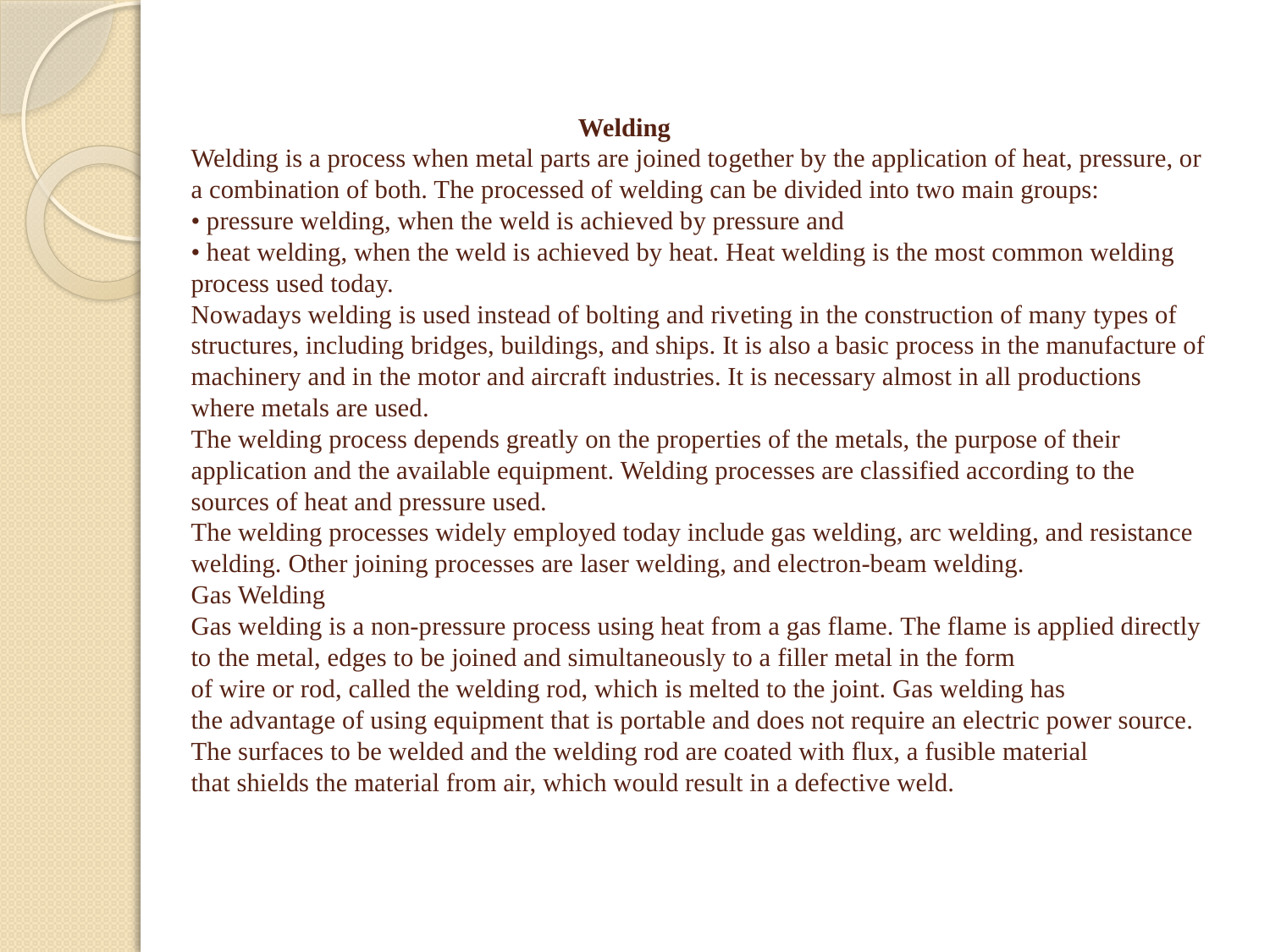

# Welding Welding is a process when metal parts are joined to­gether by the application of heat, pressure, or a combi­nation of both. The processed of welding can be divided into two main groups: • pressure welding, when the weld is achieved by pressure and • heat welding, when the weld is achieved by heat. Heat welding is the most common welding process used today. Nowadays welding is used instead of bolting and riv­eting in the construction of many types of structures, including bridges, buildings, and ships. It is also a basic process in the manufacture of machinery and in the mo­tor and aircraft industries. It is necessary almost in all productions where metals are used. The welding process depends greatly on the proper­ties of the metals, the purpose of their application and the available equipment. Welding processes are clas­sified according to the sources of heat and pressure used. The welding processes widely employed today include gas welding, arc welding, and resistance welding. Other joining processes are laser welding, and electron-beam welding. Gas Welding Gas welding is a non-pressure process using heat from a gas flame. The flame is applied directly to the metal, edges to be joined and simultaneously to a filler metal in the form of wire or rod, called the welding rod, which is melted to the joint. Gas welding has the advantage of using equipment that is portable and does not require an electric power source. The surfaces to be welded and the welding rod are coated with flux, a fusible material that shields the material from air, which would result in a defective weld.